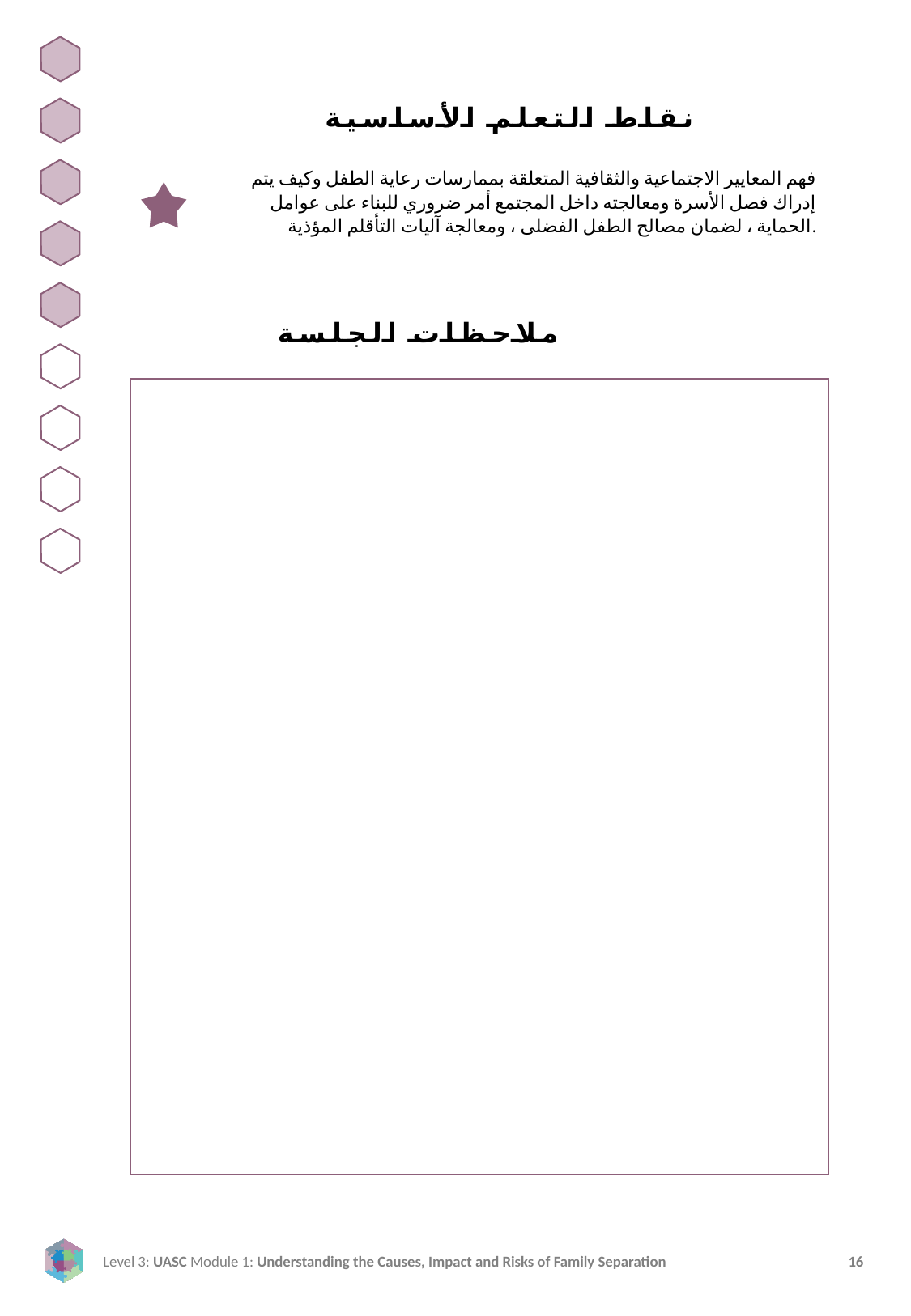

نقاط التعلم الأساسية

فهم المعايير الاجتماعية والثقافية المتعلقة بممارسات رعاية الطفل وكيف يتم إدراك فصل الأسرة ومعالجته داخل المجتمع أمر ضروري للبناء على عوامل الحماية ، لضمان مصالح الطفل الفضلى ، ومعالجة آليات التأقلم المؤذية.

ملاحظات الجلسة